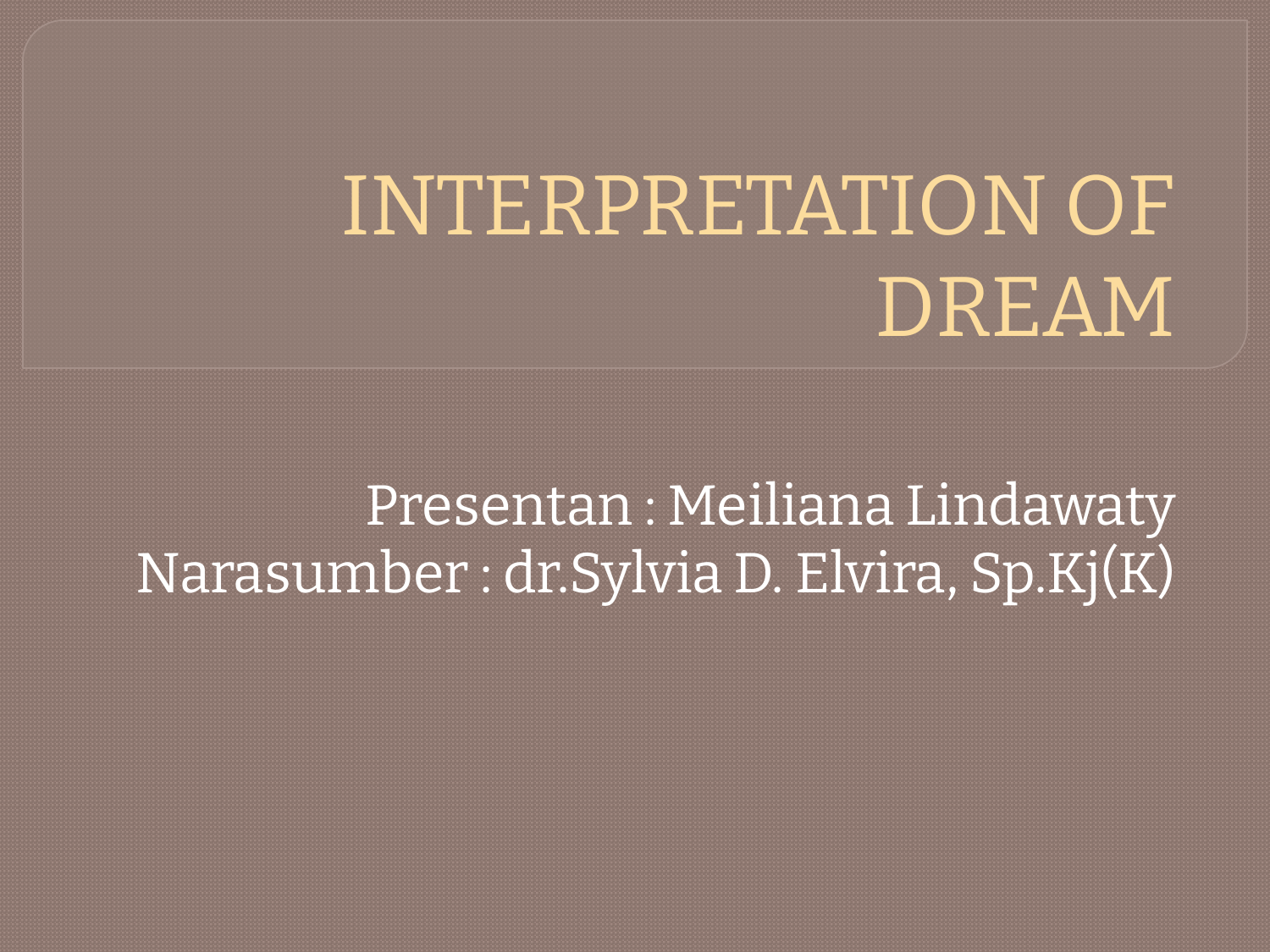

# INTERPRETATION OF DREAM
Presentan : Meiliana Lindawaty
Narasumber : dr.Sylvia D. Elvira, Sp.Kj(K)